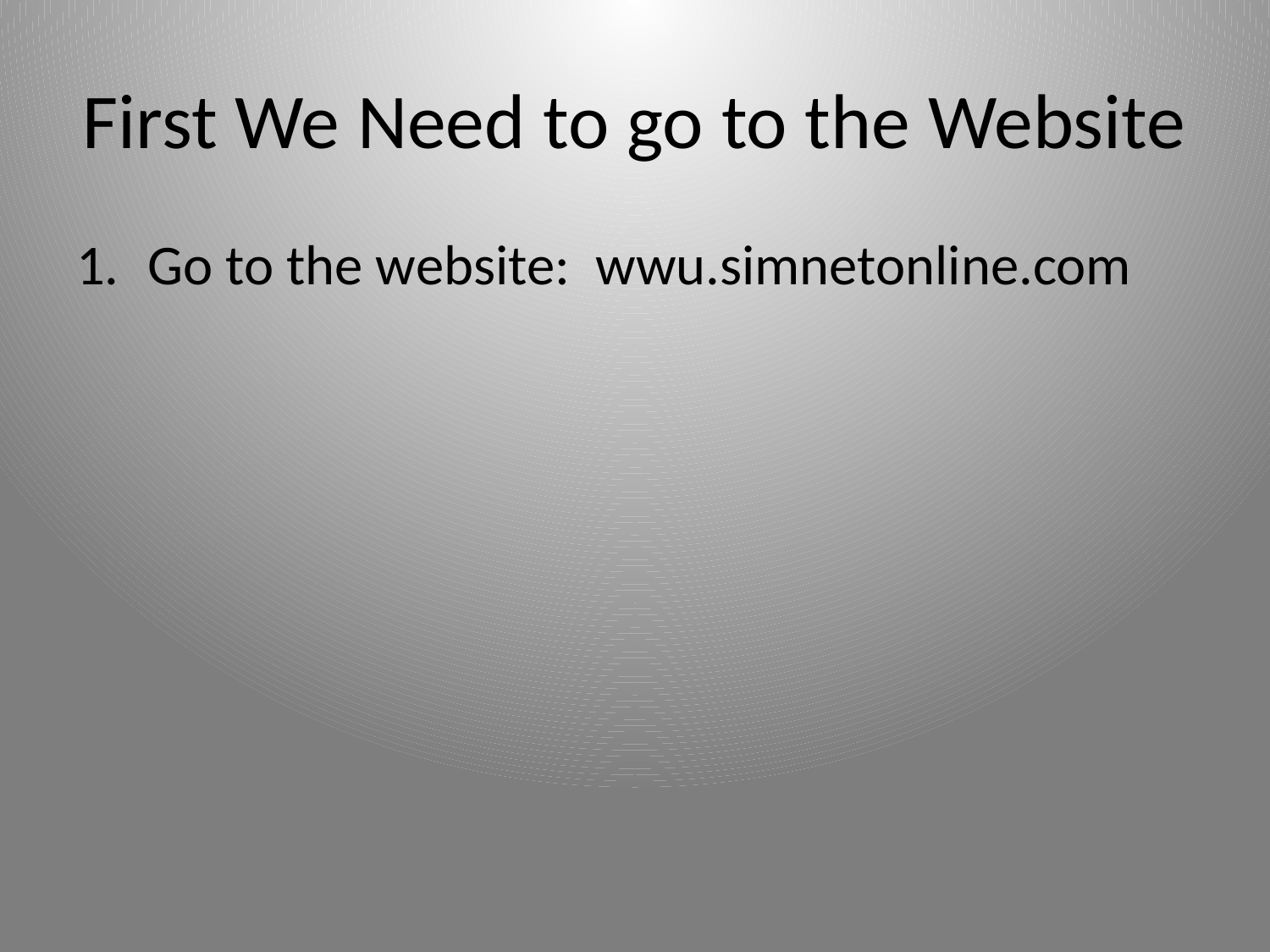

# First We Need to go to the Website
Go to the website:  wwu.simnetonline.com